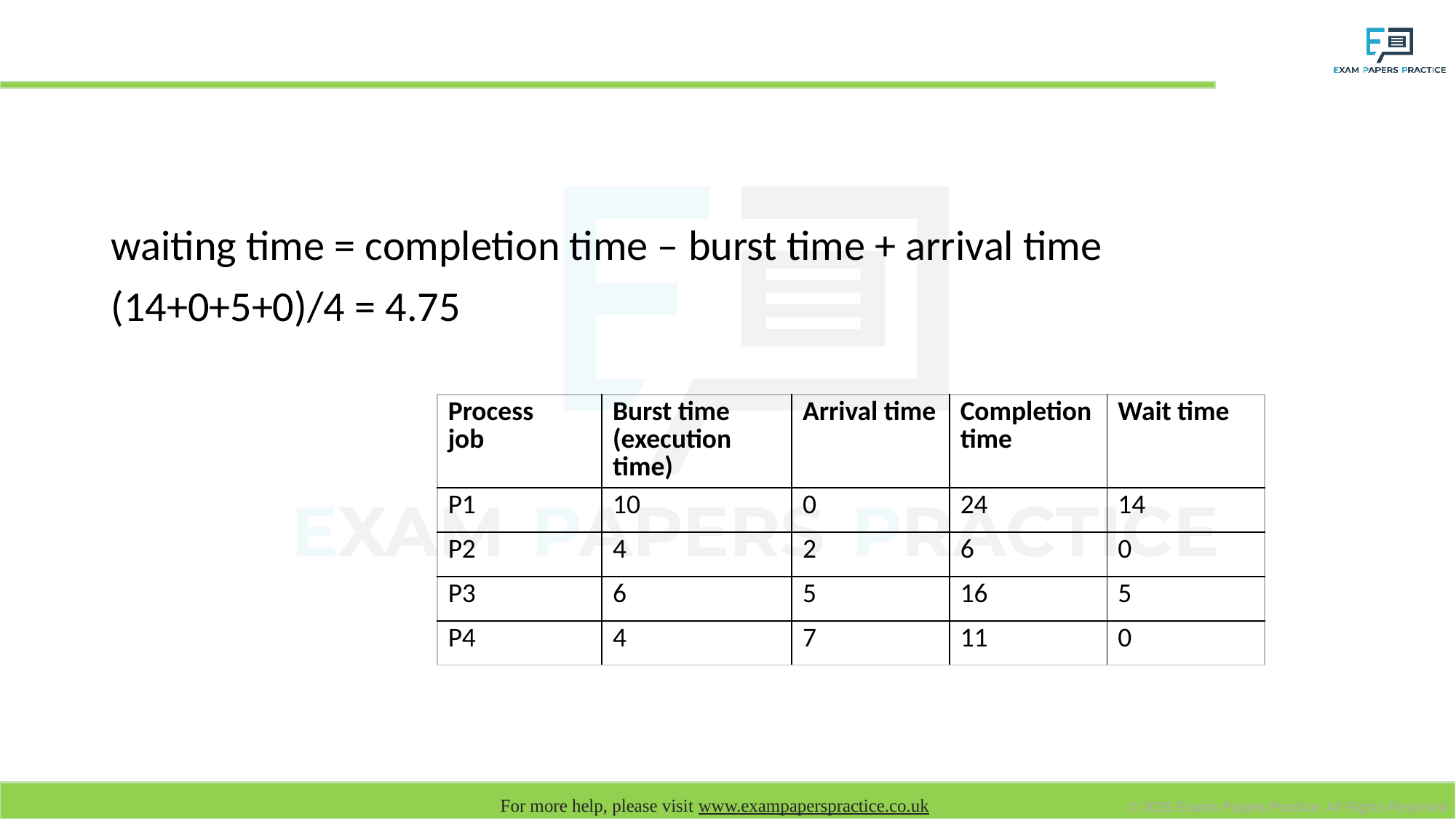

# Average waiting time - SRTF
waiting time = completion time – burst time + arrival time
(14+0+5+0)/4 = 4.75
| Process job | Burst time (execution time) | Arrival time | Completion time | Wait time |
| --- | --- | --- | --- | --- |
| P1 | 10 | 0 | 24 | 14 |
| P2 | 4 | 2 | 6 | 0 |
| P3 | 6 | 5 | 16 | 5 |
| P4 | 4 | 7 | 11 | 0 |